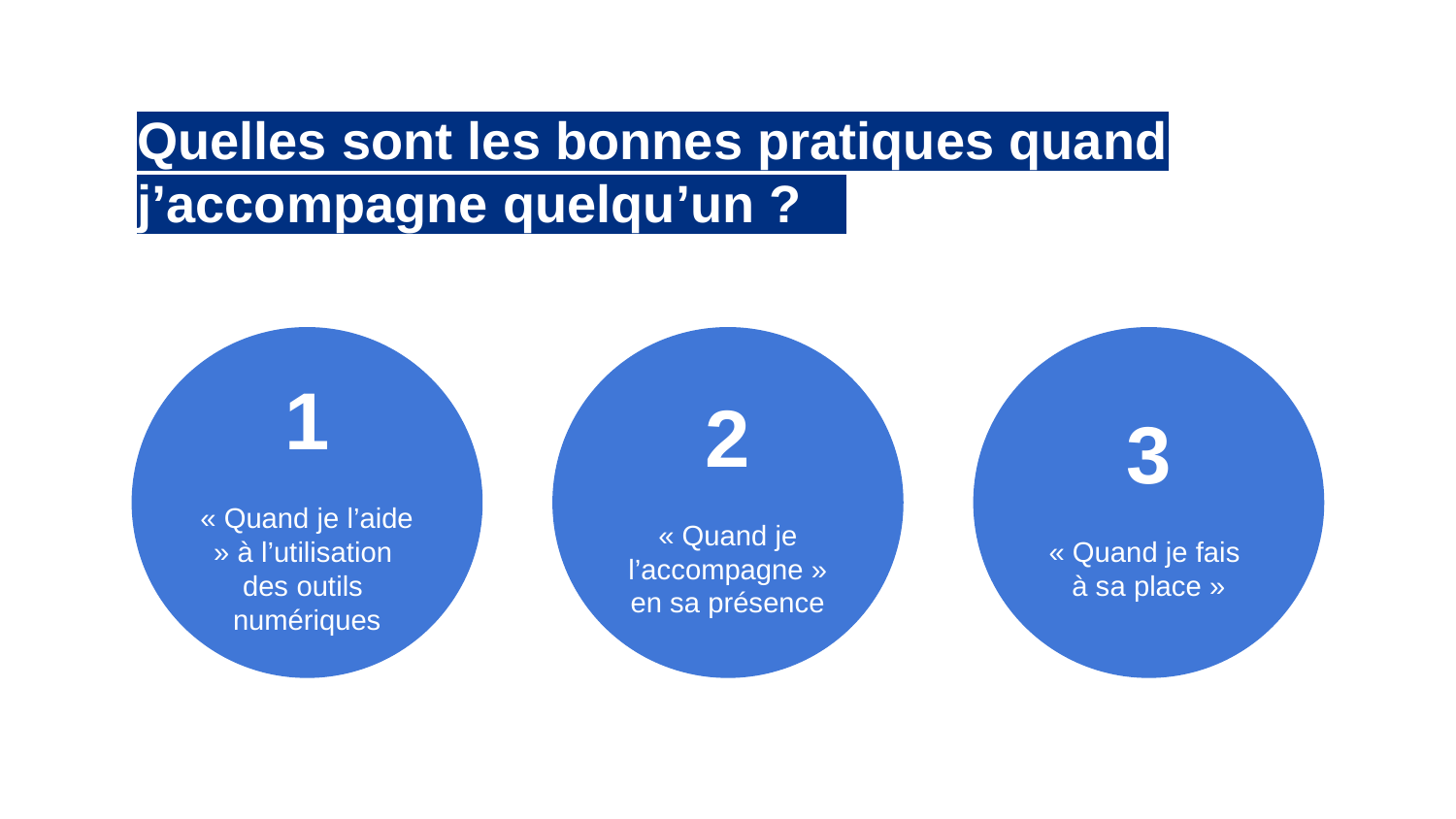

Quelles sont les bonnes pratiques quand j’accompagne quelqu’un ?
1

« Quand je l’aide » à l’utilisation
des outils  numériques
2

« Quand je l’accompagne » en sa présence
3

« Quand je fais
à sa place »